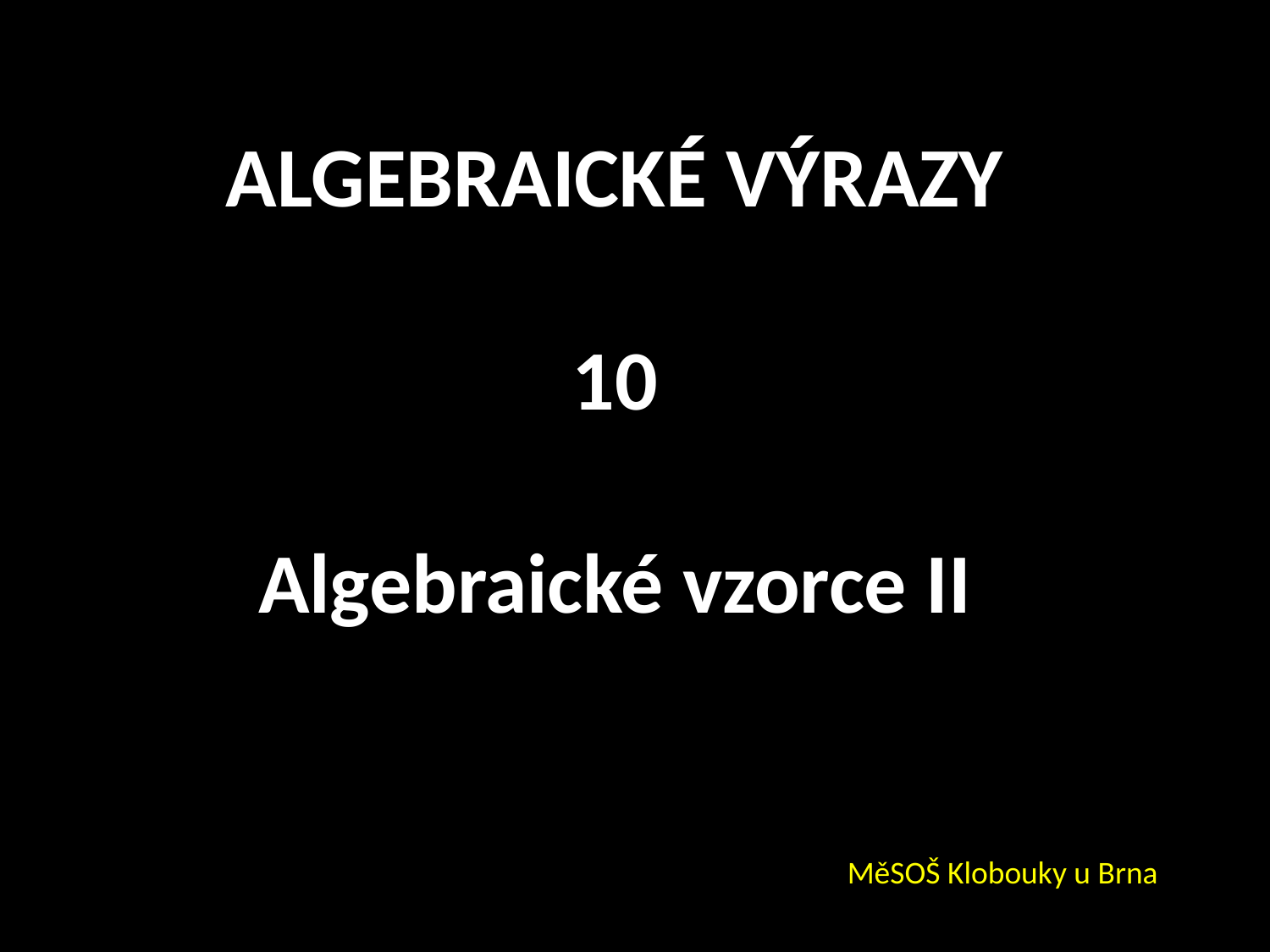

ALGEBRAICKÉ VÝRAZY

10

Algebraické vzorce II

MěSOŠ Klobouky u Brna